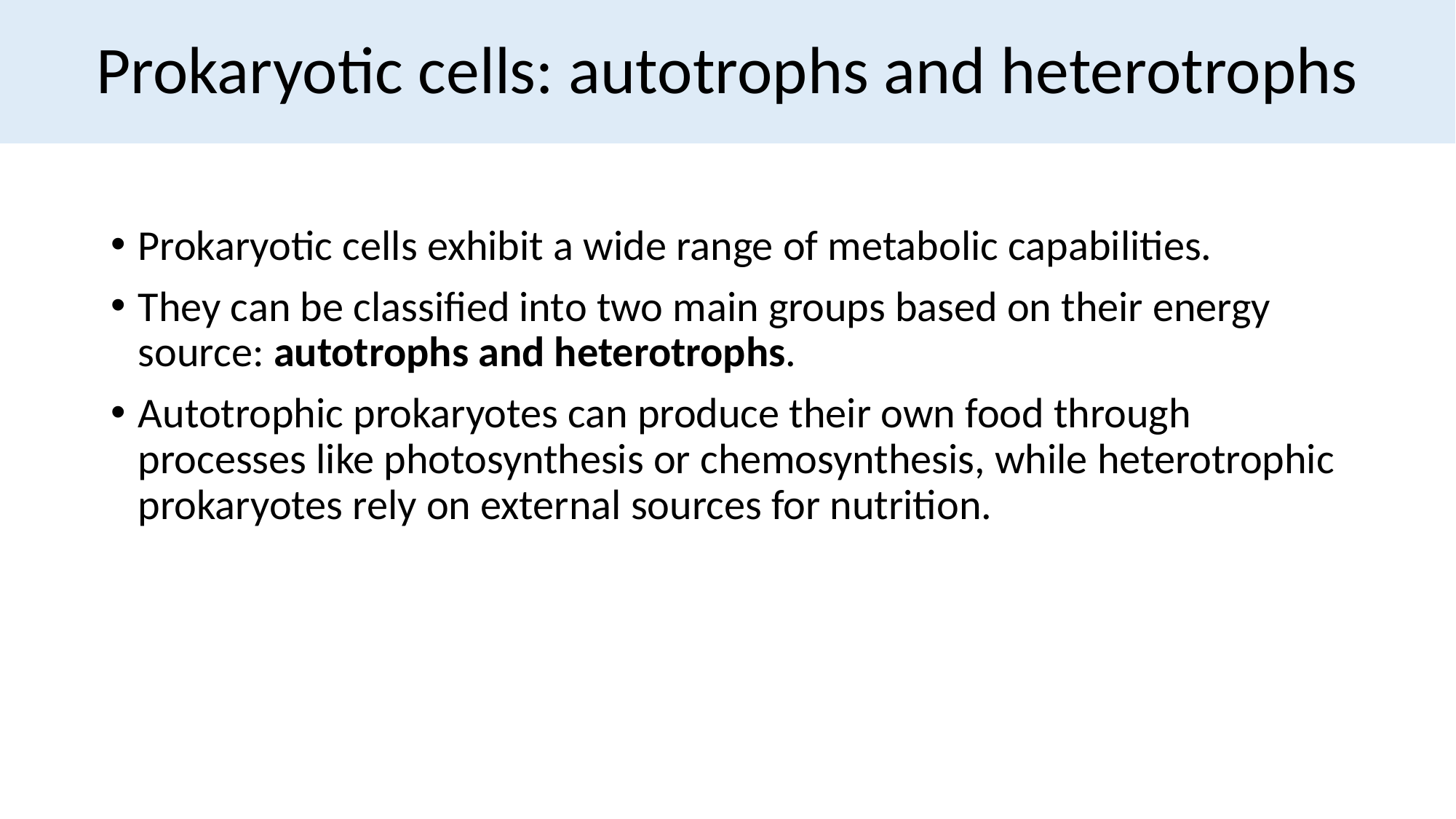

# Prokaryotic cells: autotrophs and heterotrophs
Prokaryotic cells exhibit a wide range of metabolic capabilities.
They can be classified into two main groups based on their energy source: autotrophs and heterotrophs.
Autotrophic prokaryotes can produce their own food through processes like photosynthesis or chemosynthesis, while heterotrophic prokaryotes rely on external sources for nutrition.